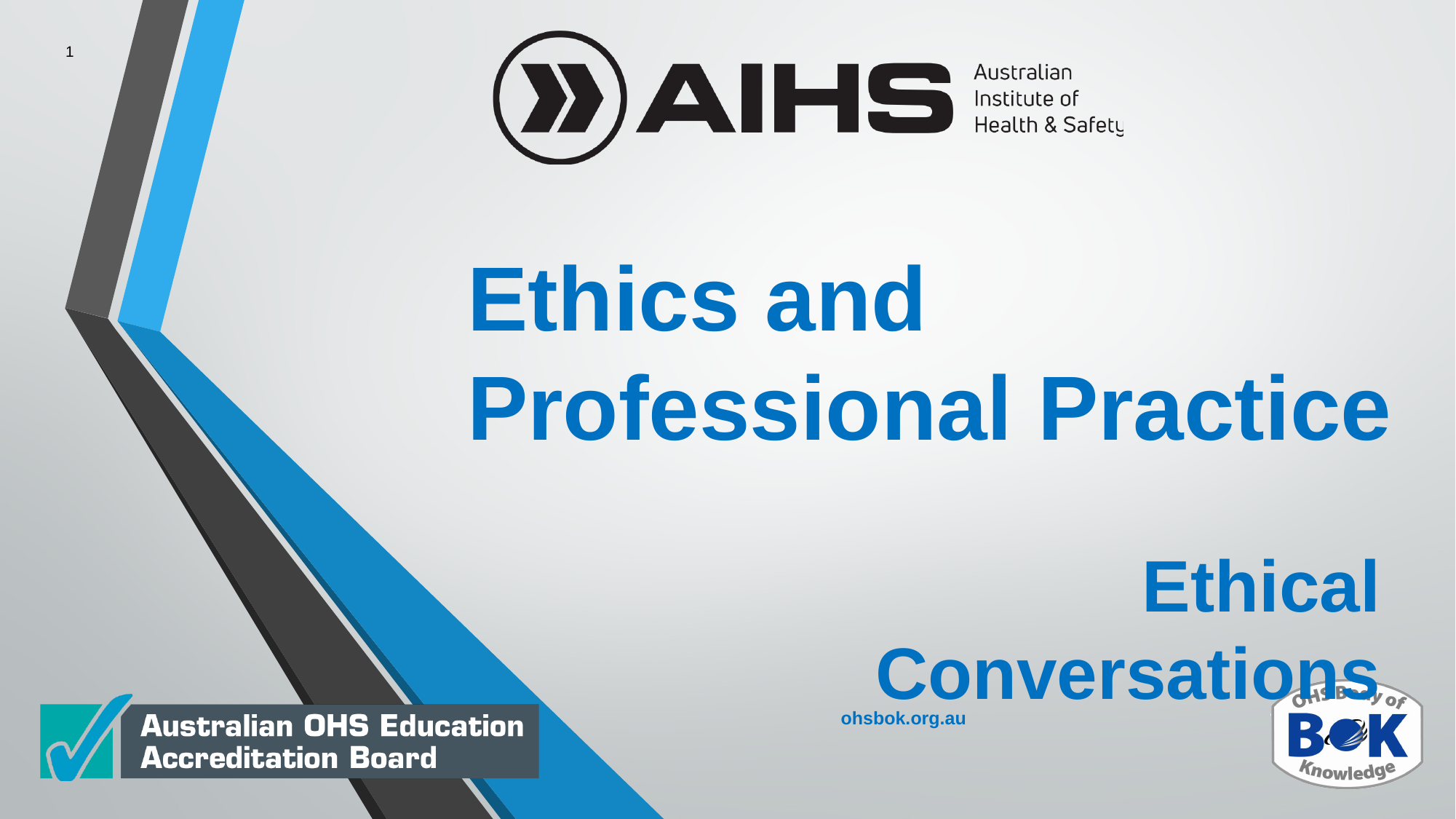

1
# Ethics and Professional Practice
Ethical Conversations

ohsbok.org.au